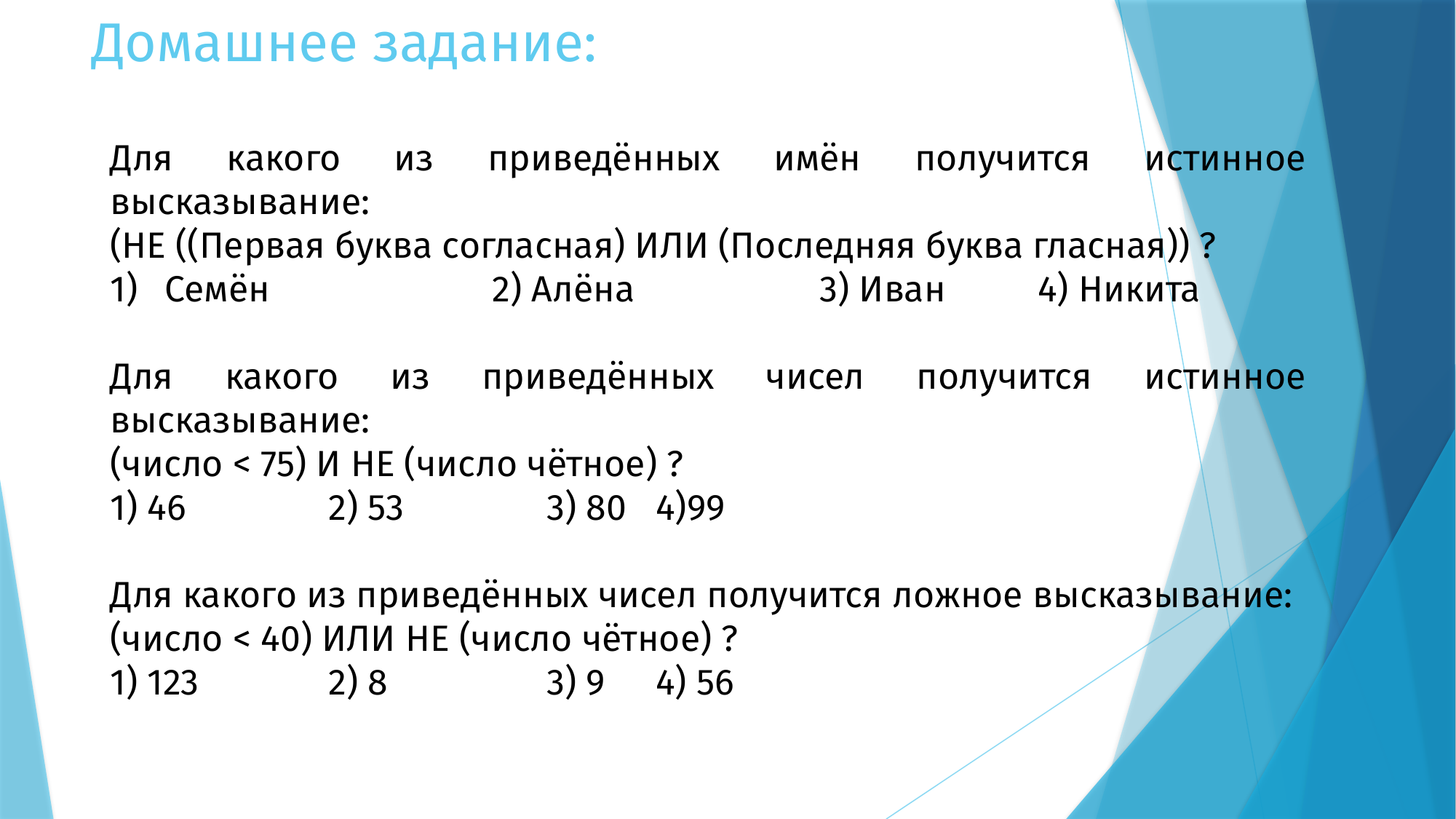

# Домашнее задание:
Для какого из приведённых имён получится истинное высказывание:
(НЕ ((Первая буква согласная) ИЛИ (Последняя буква гласная)) ?
Семён 		2) Алёна		3) Иван 	4) Никита

Для какого из приведённых чисел получится истинное высказывание:
(число < 75) И НЕ (число чётное) ?
1) 46 		2) 53		3) 80 	4)99

Для какого из приведённых чисел получится ложное высказывание:
(число < 40) ИЛИ НЕ (число чётное) ?
1) 123 		2) 8		3) 9 	4) 56